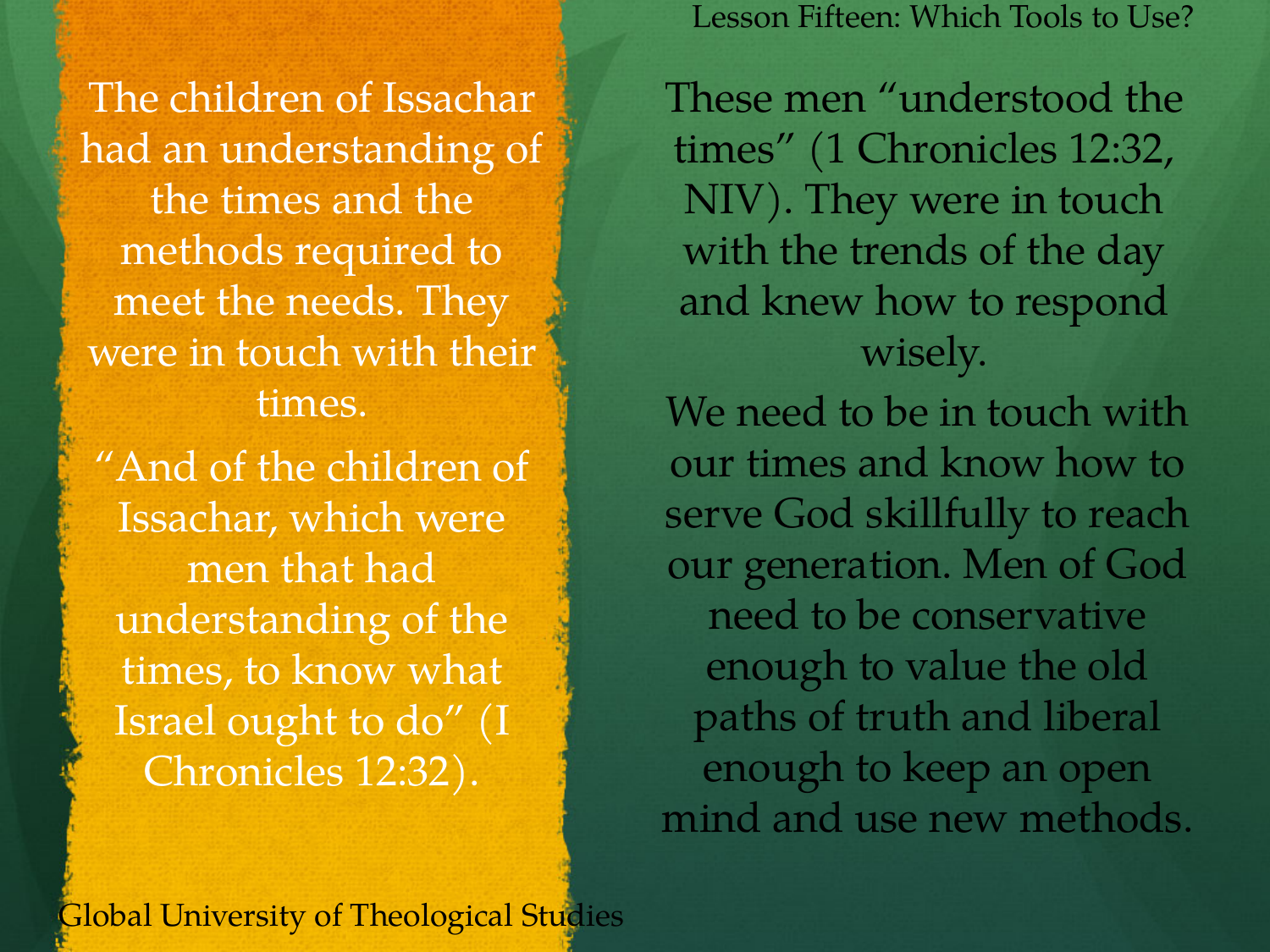

Lesson Fifteen: Which Tools to Use?

The children of Issachar had an understanding of the times and the methods required to meet the needs. They were in touch with their times.
These men “understood the times” (1 Chronicles 12:32, NIV). They were in touch with the trends of the day and knew how to respond wisely.
We need to be in touch with our times and know how to serve God skillfully to reach our generation. Men of God need to be conservative enough to value the old paths of truth and liberal enough to keep an open mind and use new methods.
“And of the children of Issachar, which were men that had understanding of the times, to know what Israel ought to do” (I Chronicles 12:32).
Global University of Theological Studies